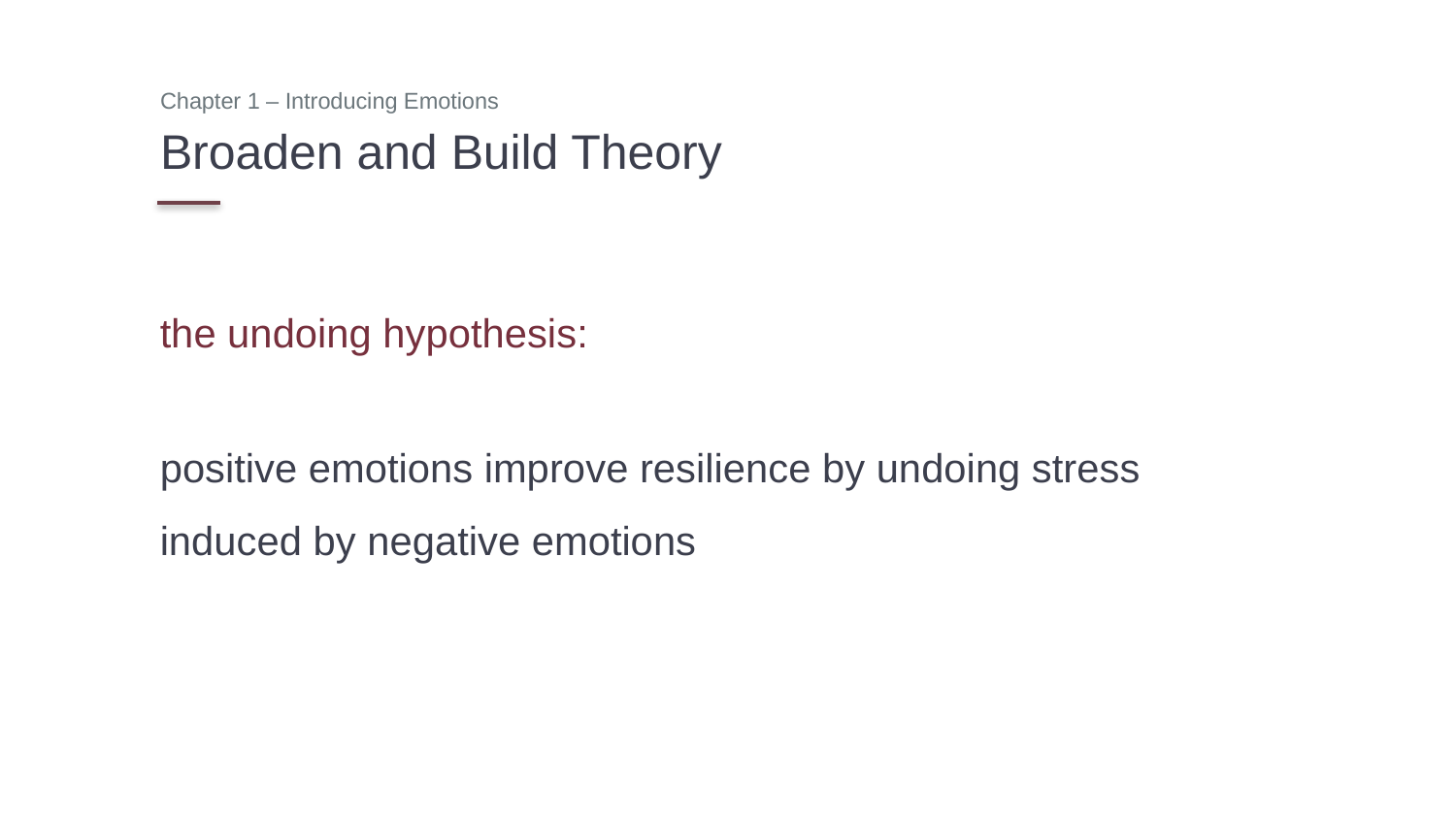

Chapter 1 – Introducing Emotions
# Broaden and Build Theory
the undoing hypothesis:
positive emotions improve resilience by undoing stress induced by negative emotions